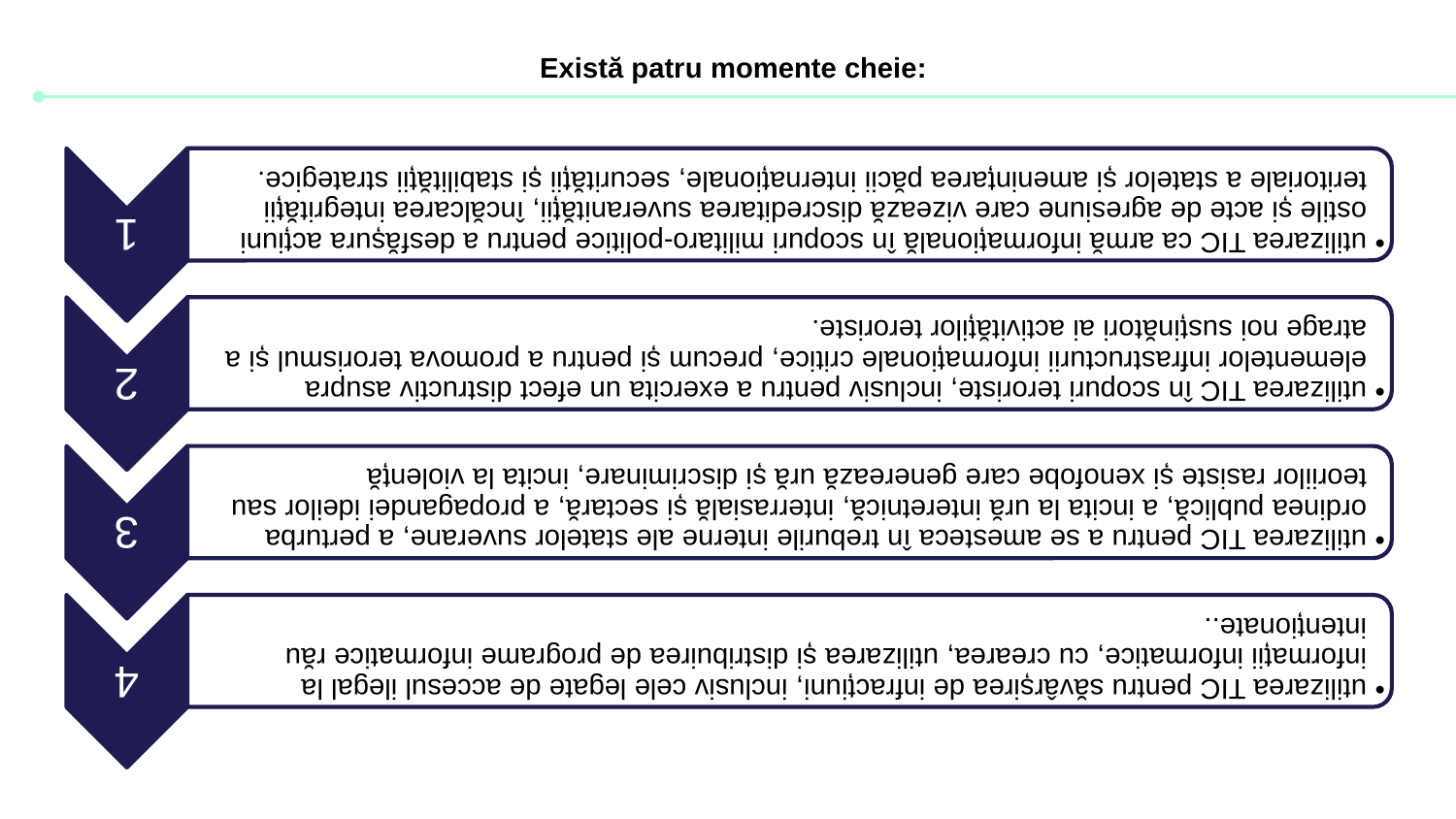

Există patru momente cheie:
1
utilizarea TIC ca armă informațională în scopuri militaro-politice pentru a desfășura acțiuni ostile și acte de agresiune care vizează discreditarea suveranității, încălcarea integrității teritoriale a statelor și amenințarea păcii internaționale, securității și stabilității strategice.
2
utilizarea TIC în scopuri teroriste, inclusiv pentru a exercita un efect distructiv asupra elementelor infrastructurii informaționale critice, precum și pentru a promova terorismul și a atrage noi susținători ai activităților teroriste.
3
utilizarea TIC pentru a se amesteca în treburile interne ale statelor suverane, a perturba ordinea publică, a incita la ură interetnică, interrasială și sectară, a propagandei ideilor sau teoriilor rasiste și xenofobe care generează ură și discriminare, incita la violență
4
utilizarea TIC pentru săvârșirea de infracțiuni, inclusiv cele legate de accesul ilegal la informații informatice, cu crearea, utilizarea și distribuirea de programe informatice rău intenționate..